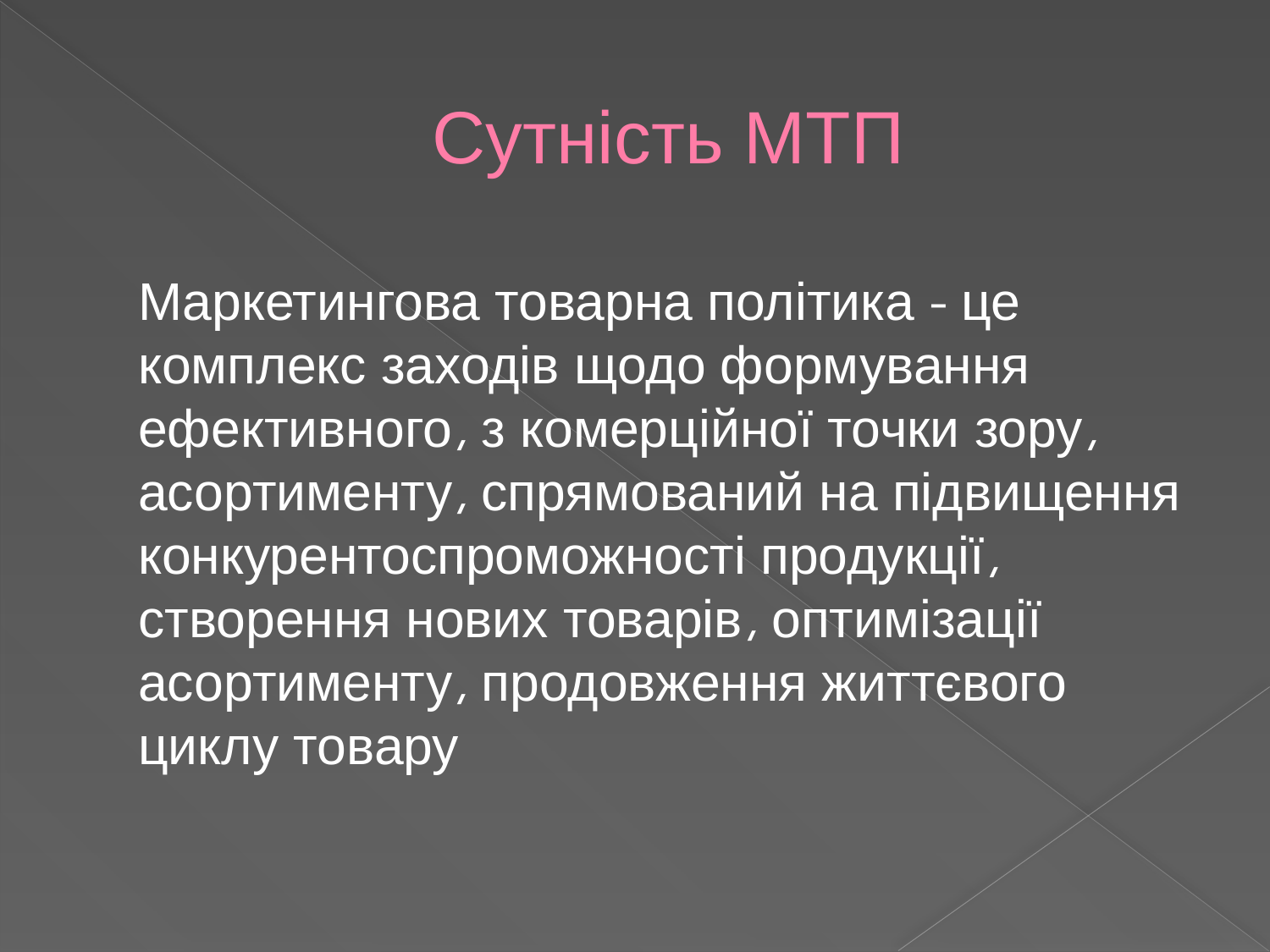

# Сутність МТП
Маркетингова товарна політика - це комплекс заходів щодо формування ефективного, з комерційної точки зору, асортименту, спрямований на підвищення конкурентоспроможності продукції, створення нових товарів, оптимізації асортименту, продовження життєвого циклу товару